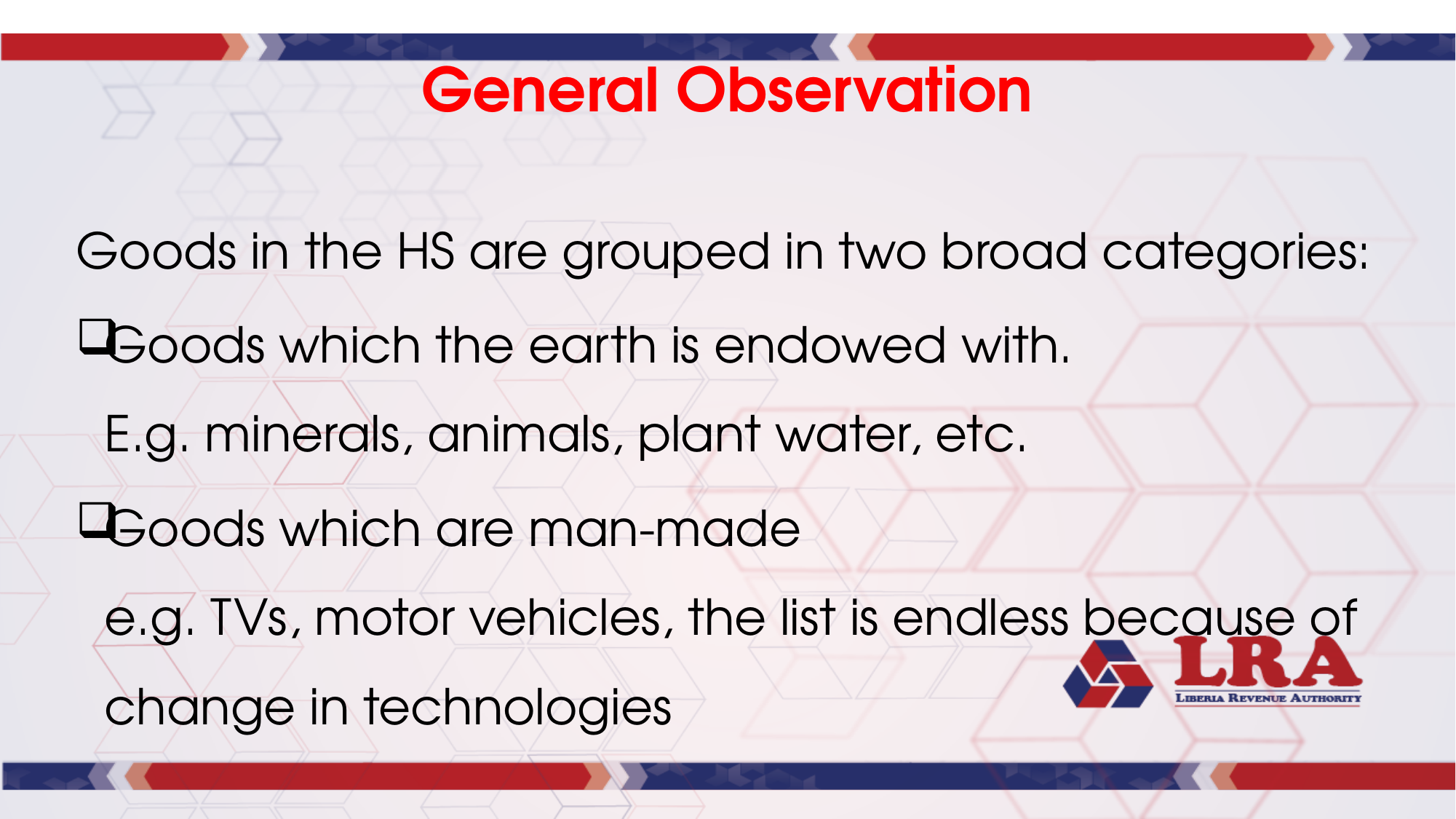

# General Observation
Goods in the HS are grouped in two broad categories:
Goods which the earth is endowed with.
E.g. minerals, animals, plant water, etc.
Goods which are man-made
e.g. TVs, motor vehicles, the list is endless because of change in technologies